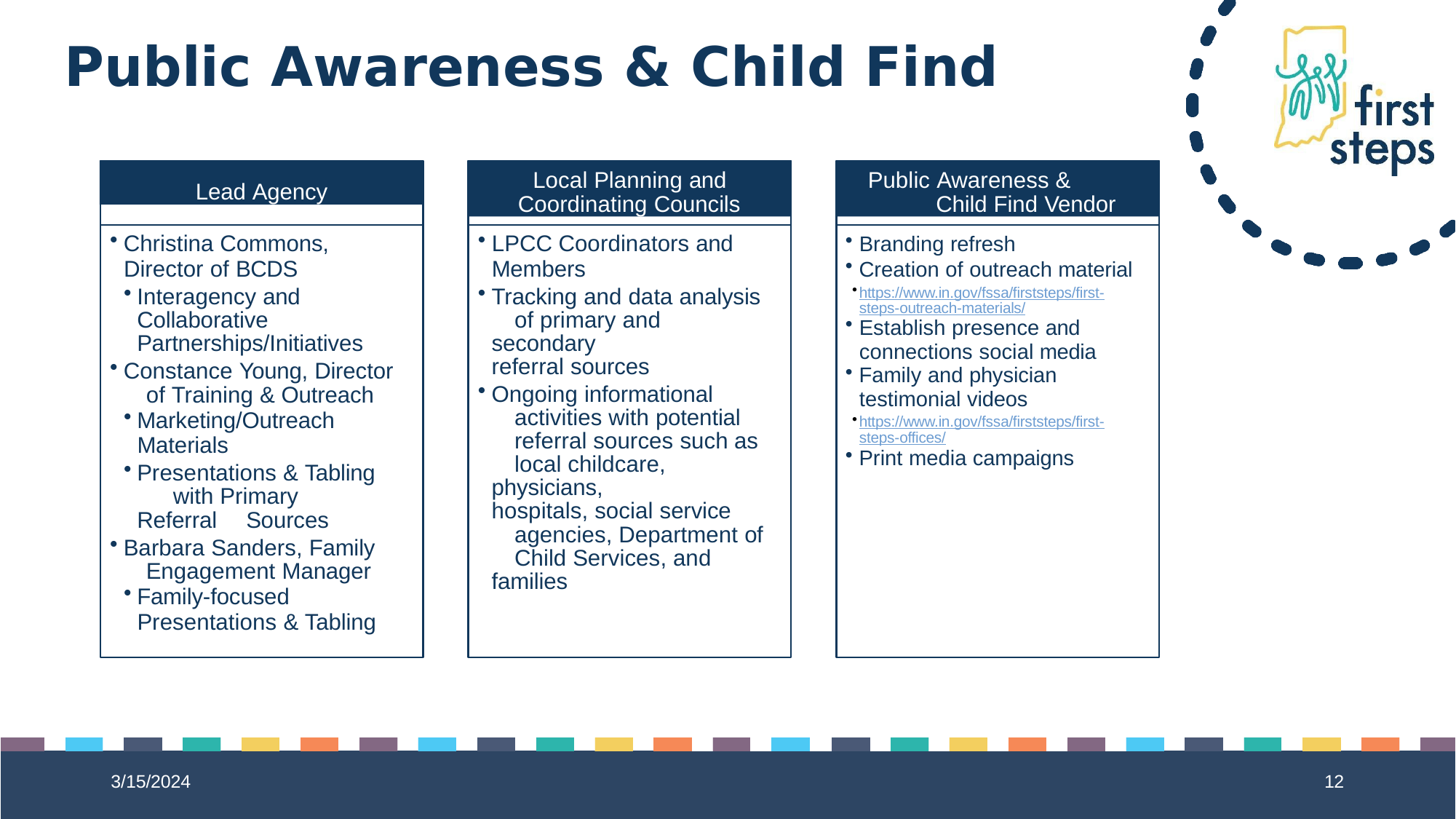

# Public Awareness & Child Find
Lead Agency
Local Planning and Coordinating Councils
Public Awareness & Child Find Vendor

Christina Commons,
Director of BCDS
Interagency and 	Collaborative 	Partnerships/Initiatives
Constance Young, Director 	of Training & Outreach
Marketing/Outreach
Materials
Presentations & Tabling 	with Primary Referral 	Sources
Barbara Sanders, Family 	Engagement Manager
Family-focused
Presentations & Tabling
LPCC Coordinators and
Members
Tracking and data analysis 	of primary and secondary 	referral sources
Ongoing informational 	activities with potential 	referral sources such as 	local childcare, physicians, 	hospitals, social service 	agencies, Department of 	Child Services, and families
Branding refresh
Creation of outreach material
https://www.in.gov/fssa/firststeps/first- steps-outreach-materials/
Establish presence and
connections social media
Family and physician
testimonial videos
https://www.in.gov/fssa/firststeps/first- steps-offices/
Print media campaigns
3/15/2024
12